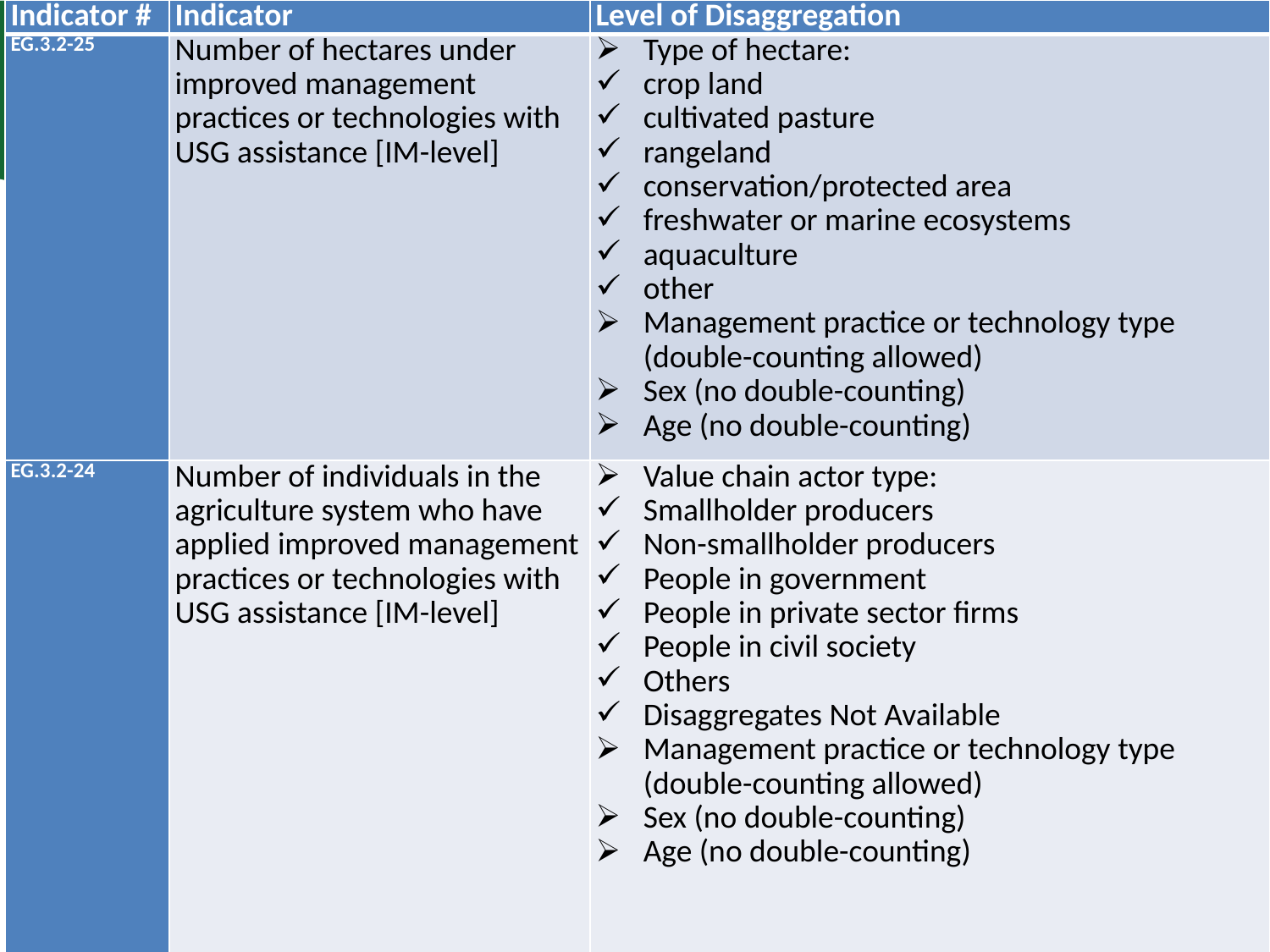

| Indicator # | Indicator | Level of Disaggregation |
| --- | --- | --- |
| EG.3.2-25 | Number of hectares under improved management practices or technologies with USG assistance [IM-level] | Type of hectare: crop land cultivated pasture rangeland conservation/protected area freshwater or marine ecosystems aquaculture other Management practice or technology type (double-counting allowed) Sex (no double-counting) Age (no double-counting) |
| EG.3.2-24 | Number of individuals in the agriculture system who have applied improved management practices or technologies with USG assistance [IM-level] | Value chain actor type: Smallholder producers Non-smallholder producers People in government People in private sector firms People in civil society Others Disaggregates Not Available Management practice or technology type (double-counting allowed) Sex (no double-counting) Age (no double-counting) |
#